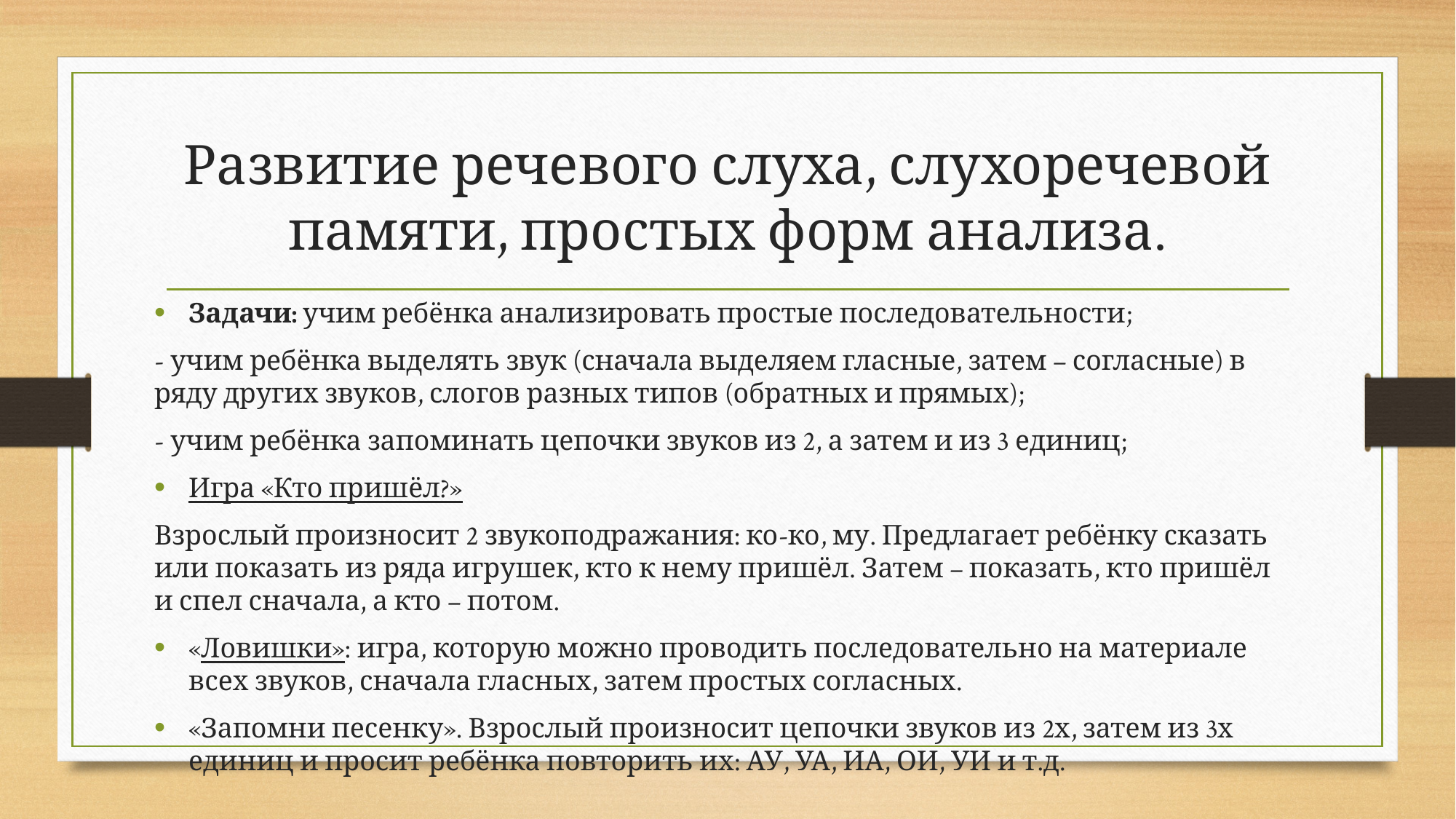

# Развитие речевого слуха, слухоречевой памяти, простых форм анализа.
Задачи: учим ребёнка анализировать простые последовательности;
- учим ребёнка выделять звук (сначала выделяем гласные, затем – согласные) в ряду других звуков, слогов разных типов (обратных и прямых);
- учим ребёнка запоминать цепочки звуков из 2, а затем и из 3 единиц;
Игра «Кто пришёл?»
Взрослый произносит 2 звукоподражания: ко-ко, му. Предлагает ребёнку сказать или показать из ряда игрушек, кто к нему пришёл. Затем – показать, кто пришёл и спел сначала, а кто – потом.
«Ловишки»: игра, которую можно проводить последовательно на материале всех звуков, сначала гласных, затем простых согласных.
«Запомни песенку». Взрослый произносит цепочки звуков из 2х, затем из 3х единиц и просит ребёнка повторить их: АУ, УА, ИА, ОИ, УИ и т.д.